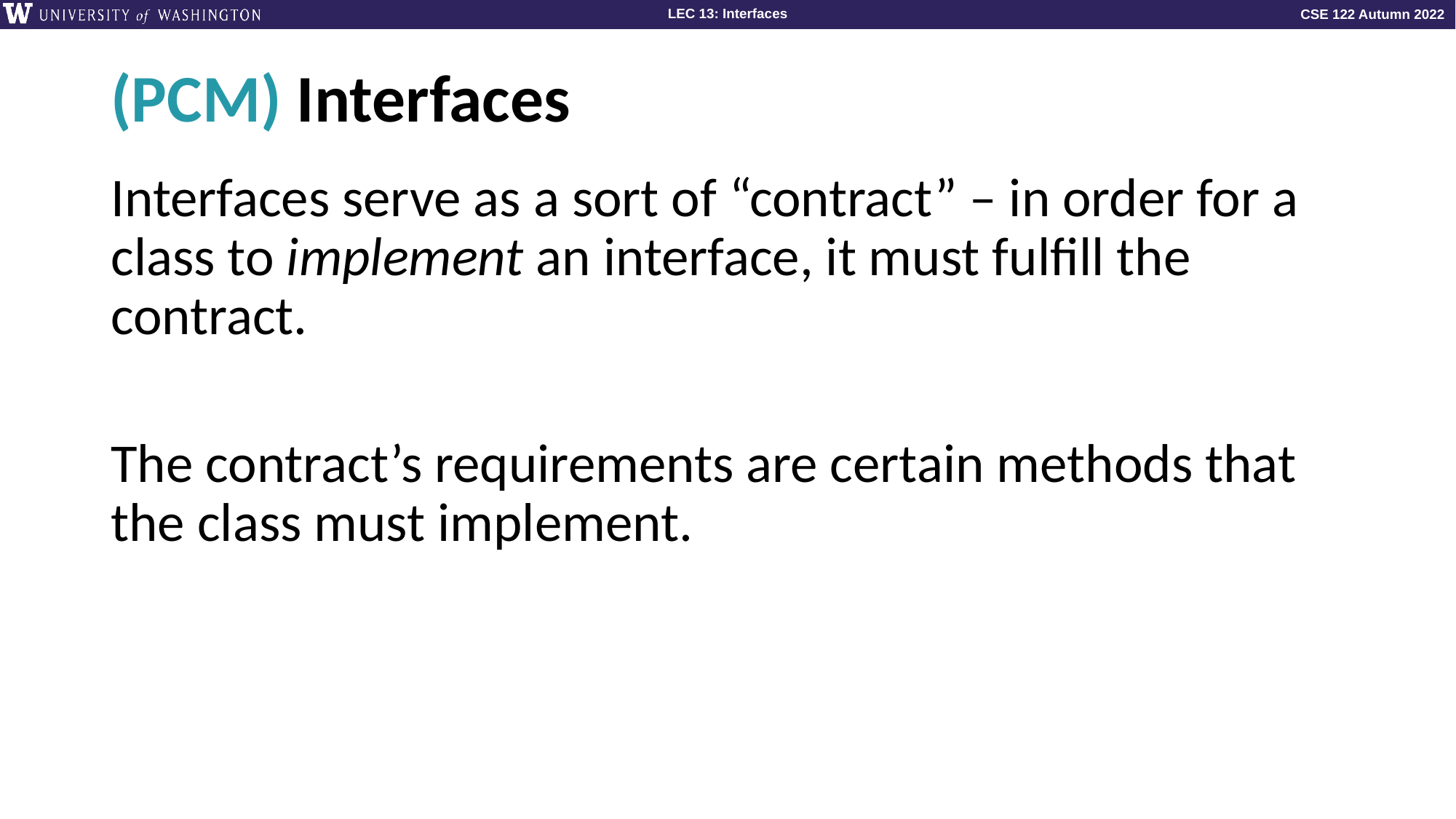

# (PCM) Interfaces
Interfaces serve as a sort of “contract” – in order for a class to implement an interface, it must fulfill the contract.

The contract’s requirements are certain methods that the class must implement.